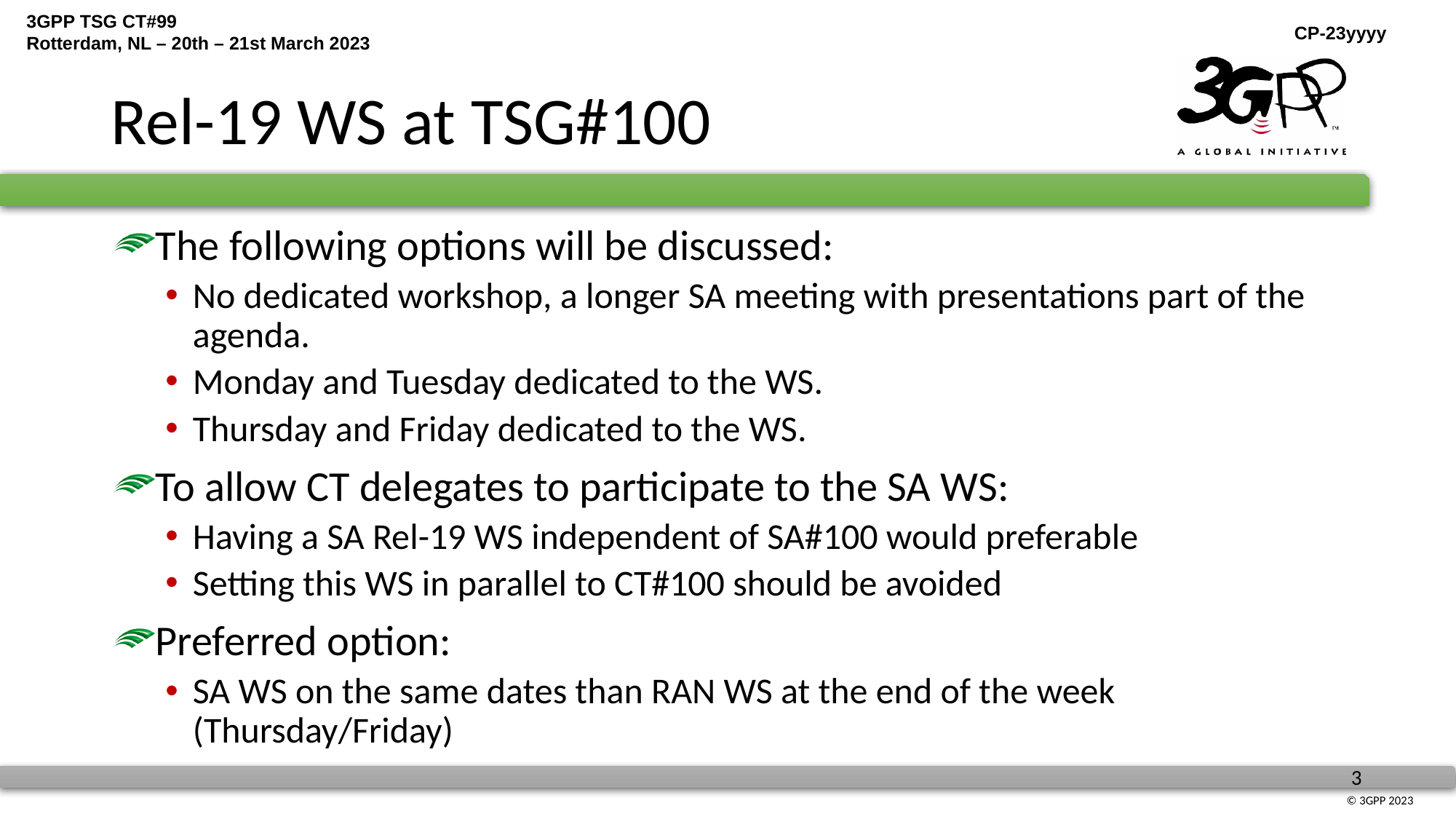

# Rel-19 WS at TSG#100
The following options will be discussed:
No dedicated workshop, a longer SA meeting with presentations part of the agenda.
Monday and Tuesday dedicated to the WS.
Thursday and Friday dedicated to the WS.
To allow CT delegates to participate to the SA WS:
Having a SA Rel-19 WS independent of SA#100 would preferable
Setting this WS in parallel to CT#100 should be avoided
Preferred option:
SA WS on the same dates than RAN WS at the end of the week (Thursday/Friday)